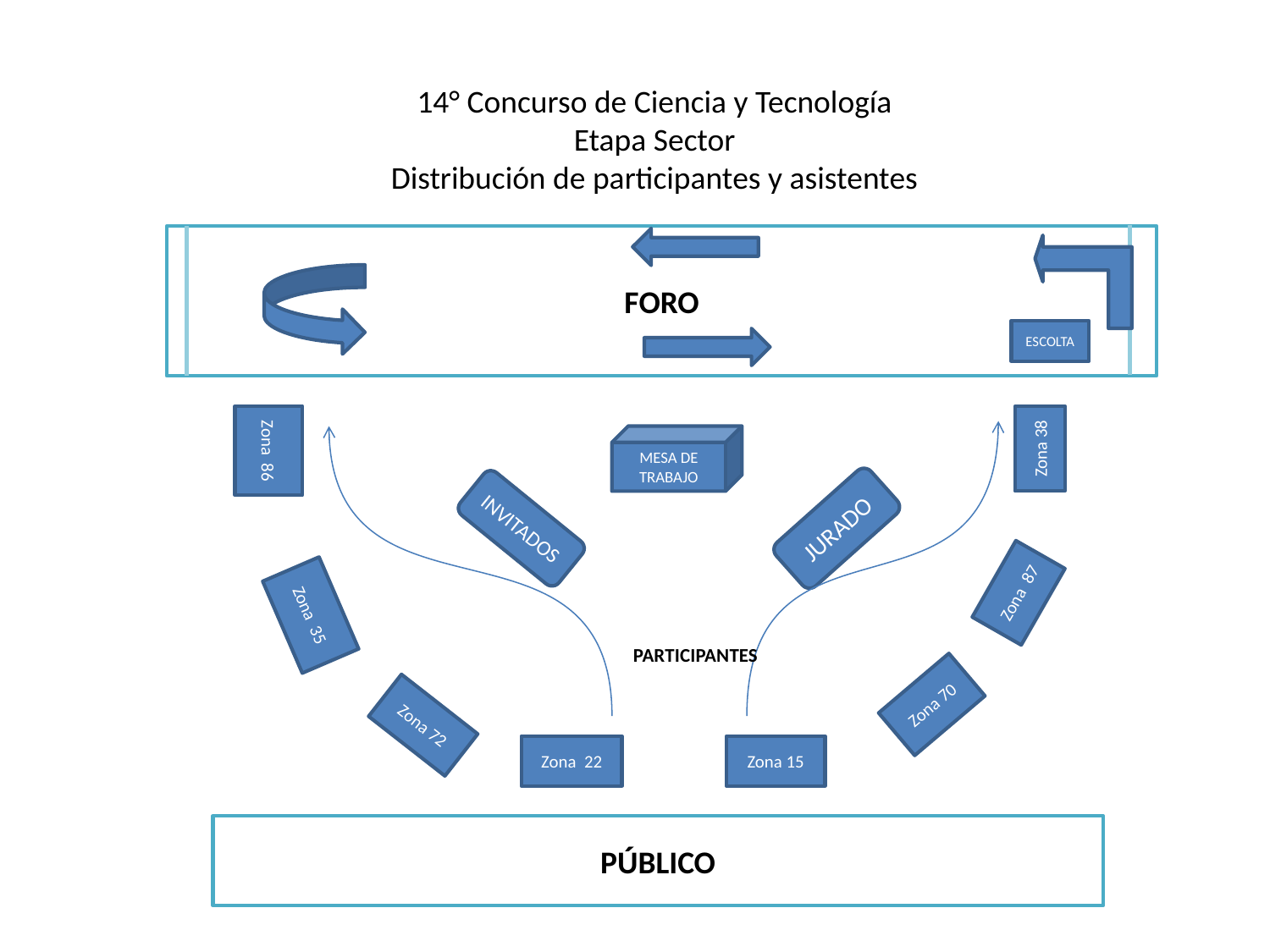

# 14° Concurso de Ciencia y Tecnología Etapa Sector Distribución de participantes y asistentes

FORO

ESCOLTA
Zona  86
Zona 38
MESA DE TRABAJO
JURADO
INVITADOS
Zona  87
Zona  35
PARTICIPANTES
Zona 70
Zona 72
Zona  22
Zona 15
PÚBLICO